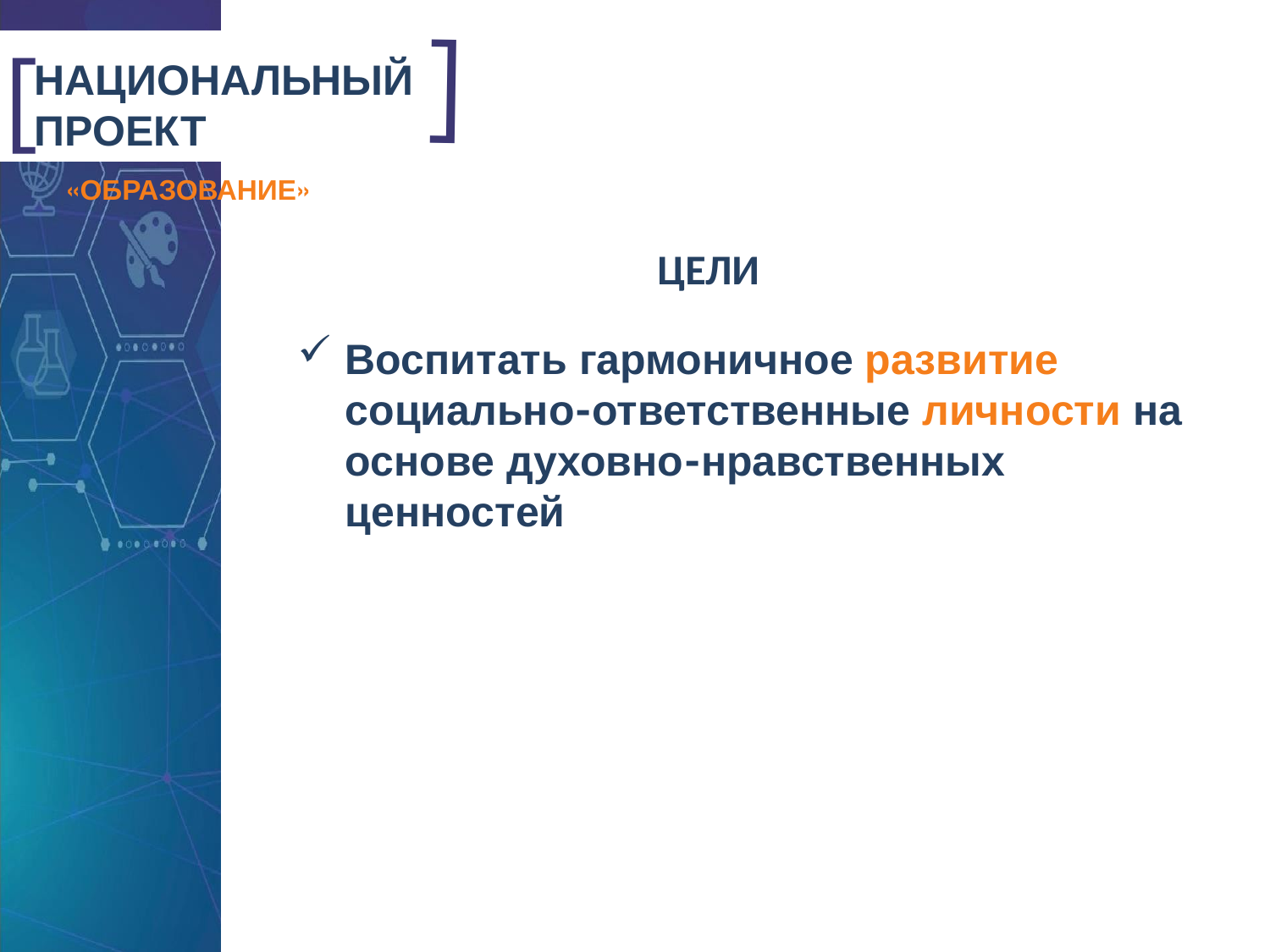

[

[
НАЦИОНАЛЬНЫЙ ПРОЕКТ
«ОБРАЗОВАНИЕ»
ЦЕЛИ
Воспитать гармоничное развитие социально-ответственные личности на основе духовно-нравственных ценностей